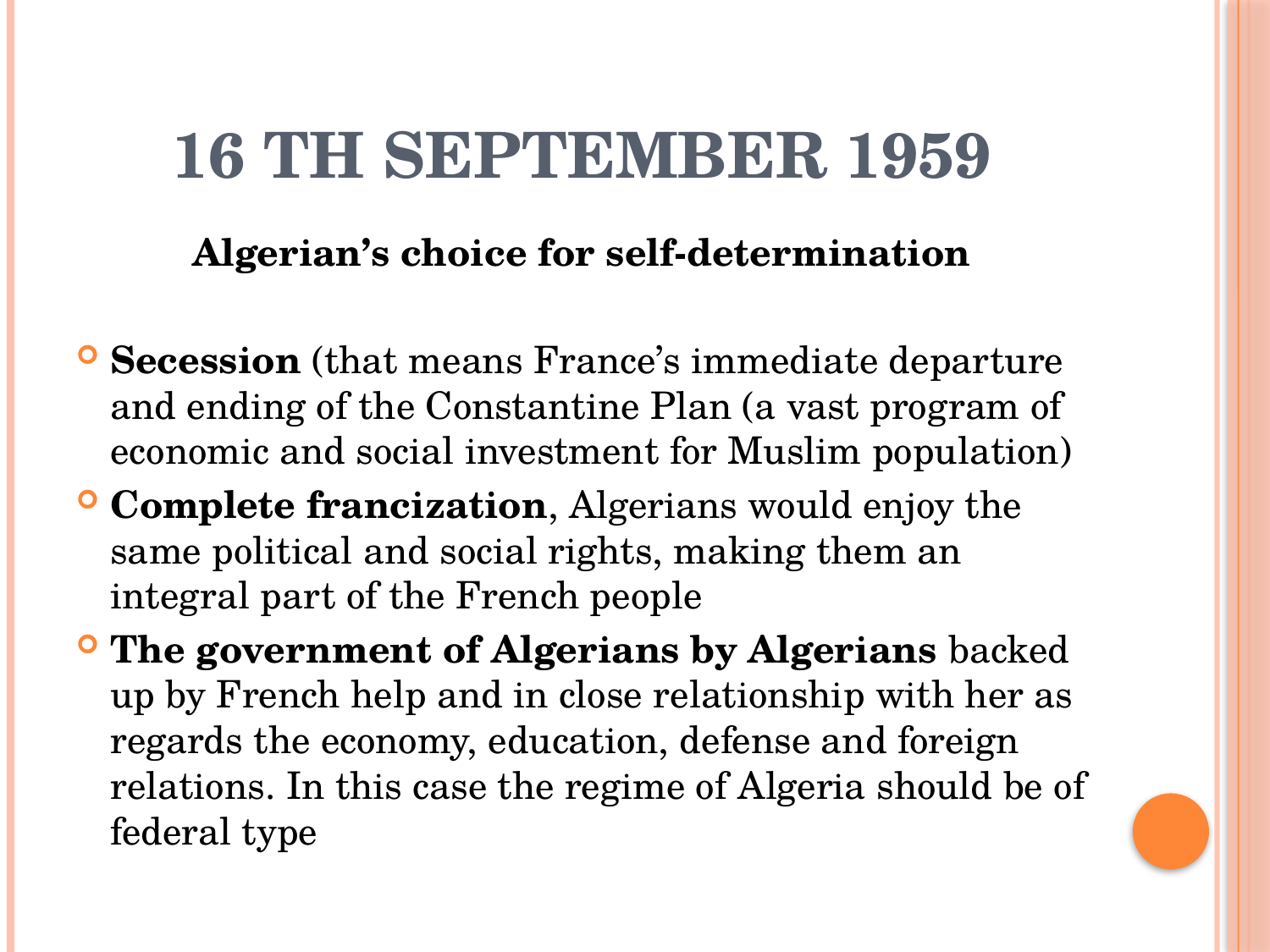

# 16 th SEPTEMBER 1959
Algerian’s choice for self-determination

Secession (that means France’s immediate departure and ending of the Constantine Plan (a vast program of economic and social investment for Muslim population)
Complete francization, Algerians would enjoy the same political and social rights, making them an integral part of the French people
The government of Algerians by Algerians backed up by French help and in close relationship with her as regards the economy, education, defense and foreign relations. In this case the regime of Algeria should be of federal type